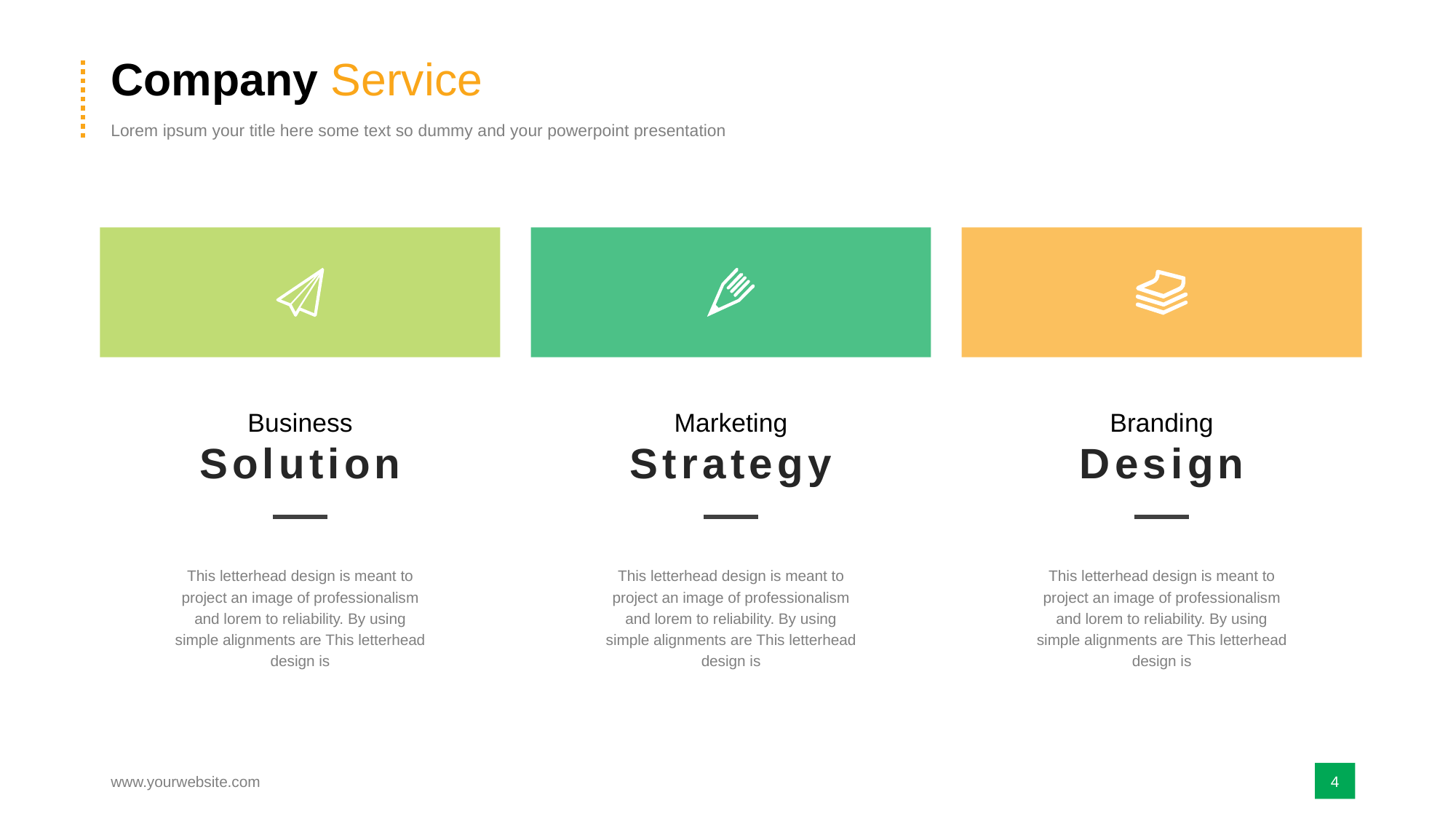

# Company Service
Lorem ipsum your title here some text so dummy and your powerpoint presentation

Business
Solution
Marketing
Strategy
Branding
Design
This letterhead design is meant to project an image of professionalism and lorem to reliability. By using simple alignments are This letterhead design is
This letterhead design is meant to project an image of professionalism and lorem to reliability. By using simple alignments are This letterhead design is
This letterhead design is meant to project an image of professionalism and lorem to reliability. By using simple alignments are This letterhead design is
4
www.yourwebsite.com